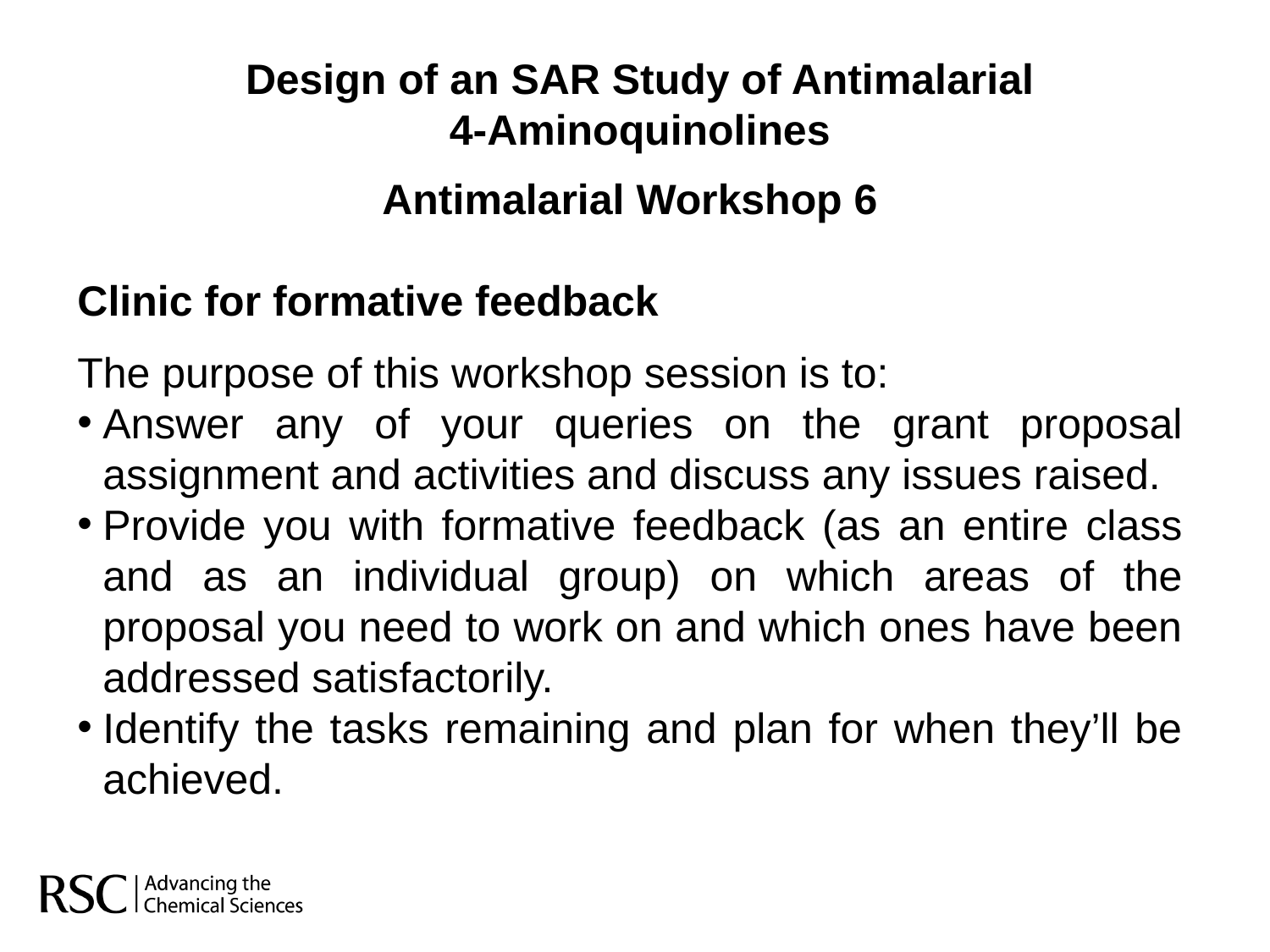

Design of an SAR Study of Antimalarial 4-Aminoquinolines
Antimalarial Workshop 6

Clinic for formative feedback

The purpose of this workshop session is to:
Answer any of your queries on the grant proposal assignment and activities and discuss any issues raised.
Provide you with formative feedback (as an entire class and as an individual group) on which areas of the proposal you need to work on and which ones have been addressed satisfactorily.
Identify the tasks remaining and plan for when they’ll be achieved.